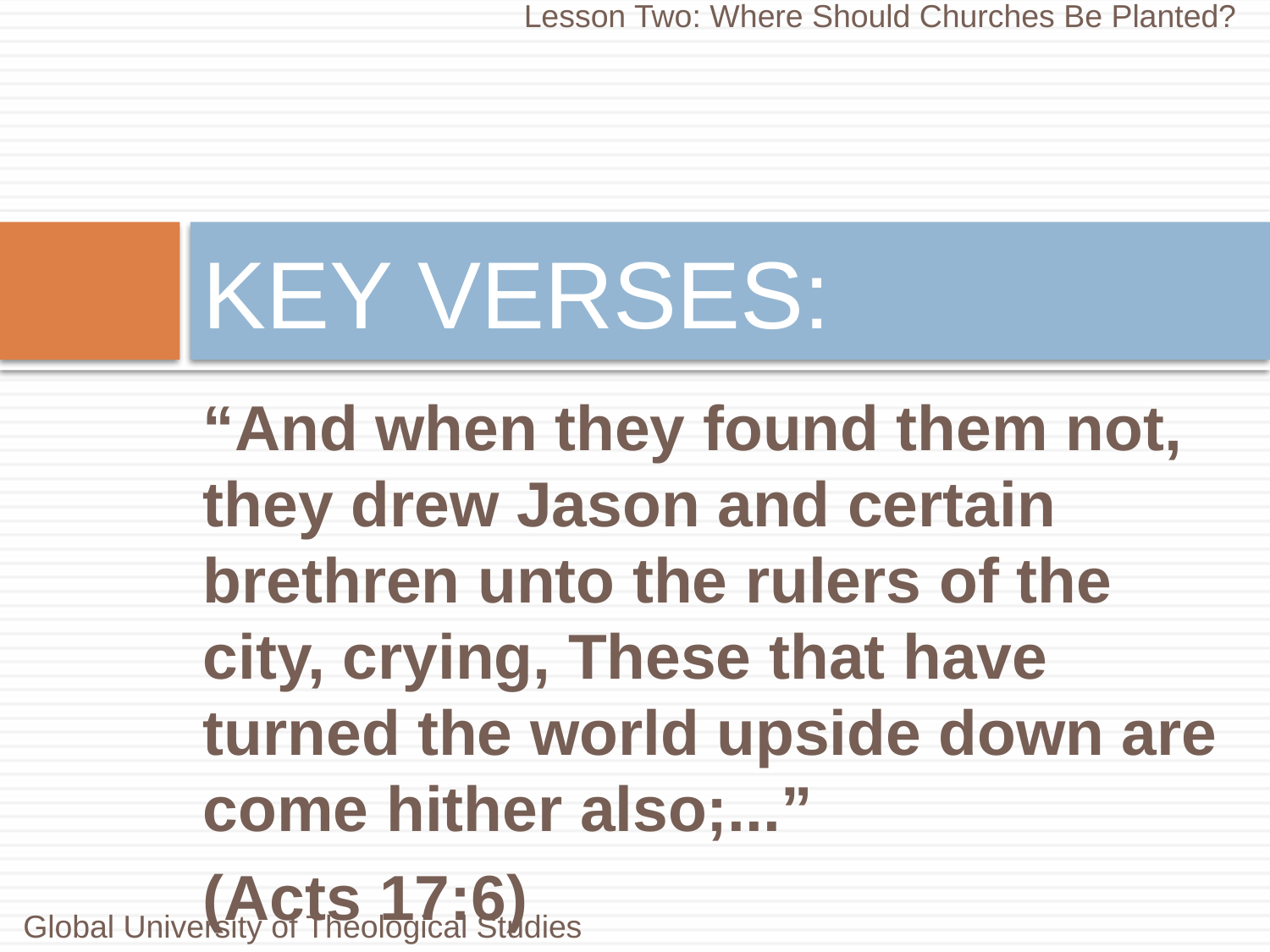

Lesson Two: Where Should Churches Be Planted?
# KEY VERSES:
“And when they found them not, they drew Jason and certain brethren unto the rulers of the city, crying, These that have turned the world upside down are come hither also;...”
(Acts 17:6)
Global University of Theological Studies